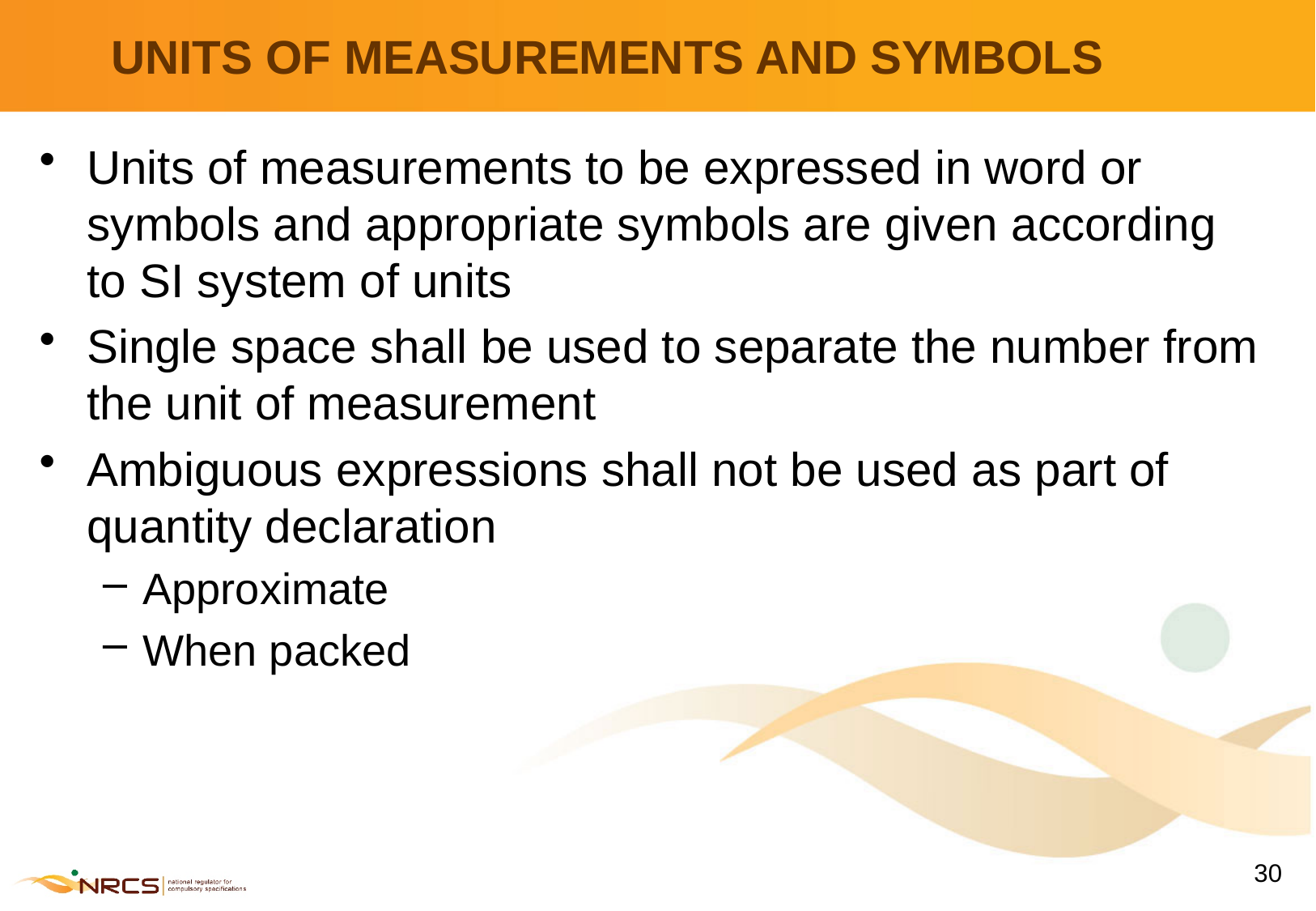

# UNITS OF MEASUREMENTS AND SYMBOLS
Units of measurements to be expressed in word or symbols and appropriate symbols are given according to SI system of units
Single space shall be used to separate the number from the unit of measurement
Ambiguous expressions shall not be used as part of quantity declaration
Approximate
When packed

30